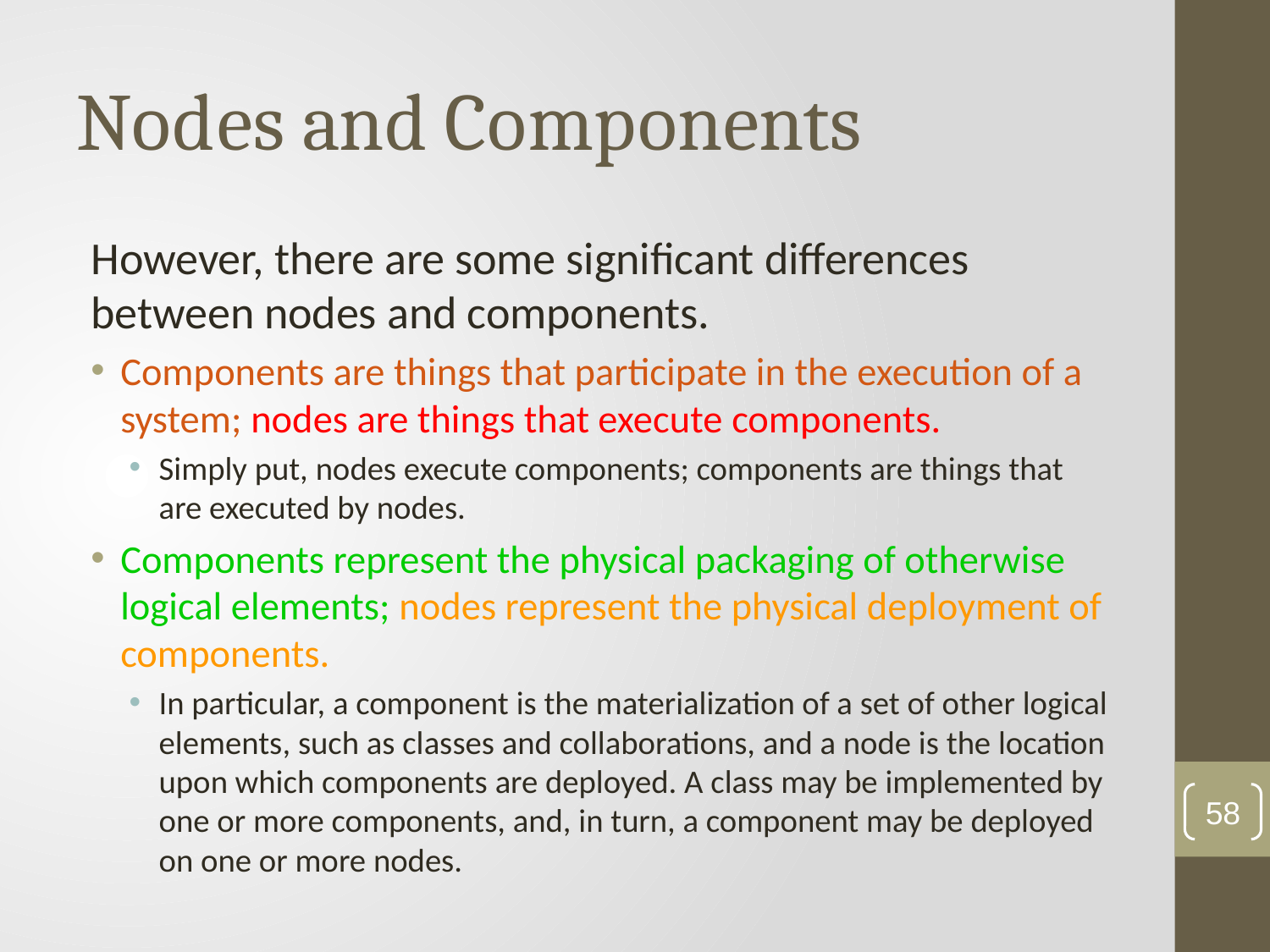

# Nodes and Components
However, there are some significant differences between nodes and components.
Components are things that participate in the execution of a system; nodes are things that execute components.
Simply put, nodes execute components; components are things that are executed by nodes.
Components represent the physical packaging of otherwise logical elements; nodes represent the physical deployment of components.
In particular, a component is the materialization of a set of other logical elements, such as classes and collaborations, and a node is the location upon which components are deployed. A class may be implemented by one or more components, and, in turn, a component may be deployed on one or more nodes.
58